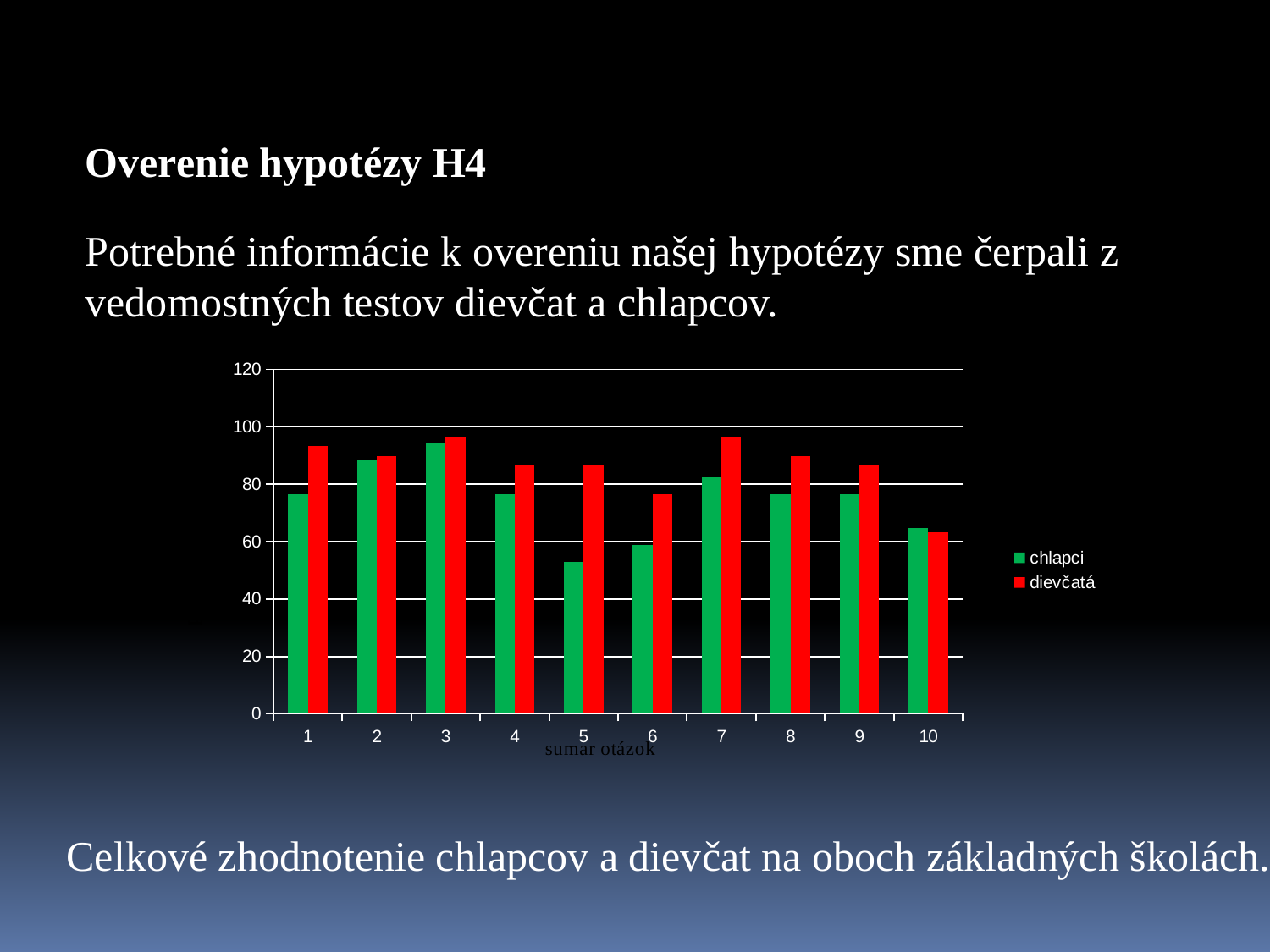

Overenie hypotézy H4

Potrebné informácie k overeniu našej hypotézy sme čerpali z
vedomostných testov dievčat a chlapcov.

### Chart

| Category | chlapci | dievčatá |
|---|---|---|
Celkové zhodnotenie chlapcov a dievčat na oboch základných školách.